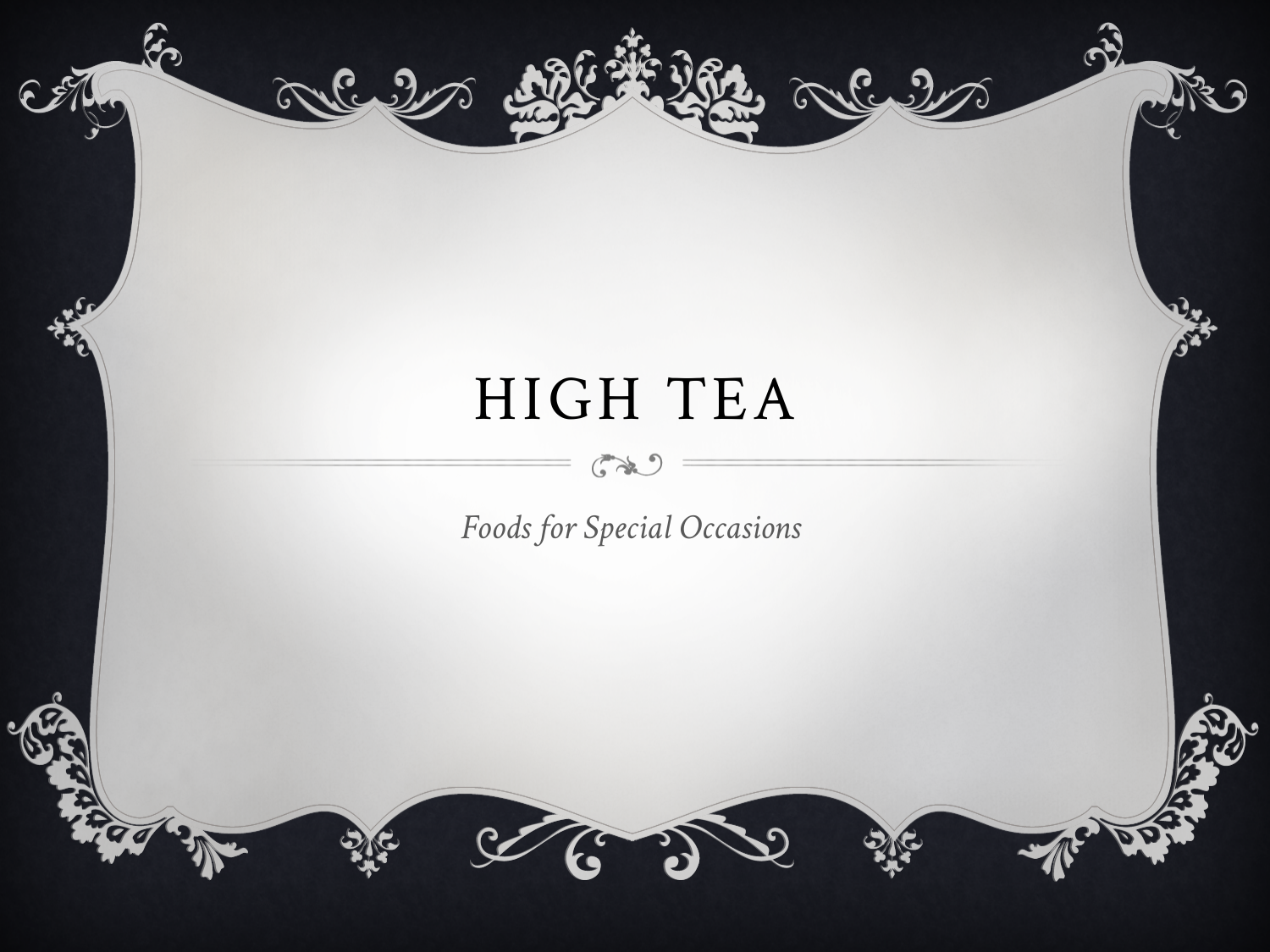

# HIGH TEA
Foods for Special Occasions